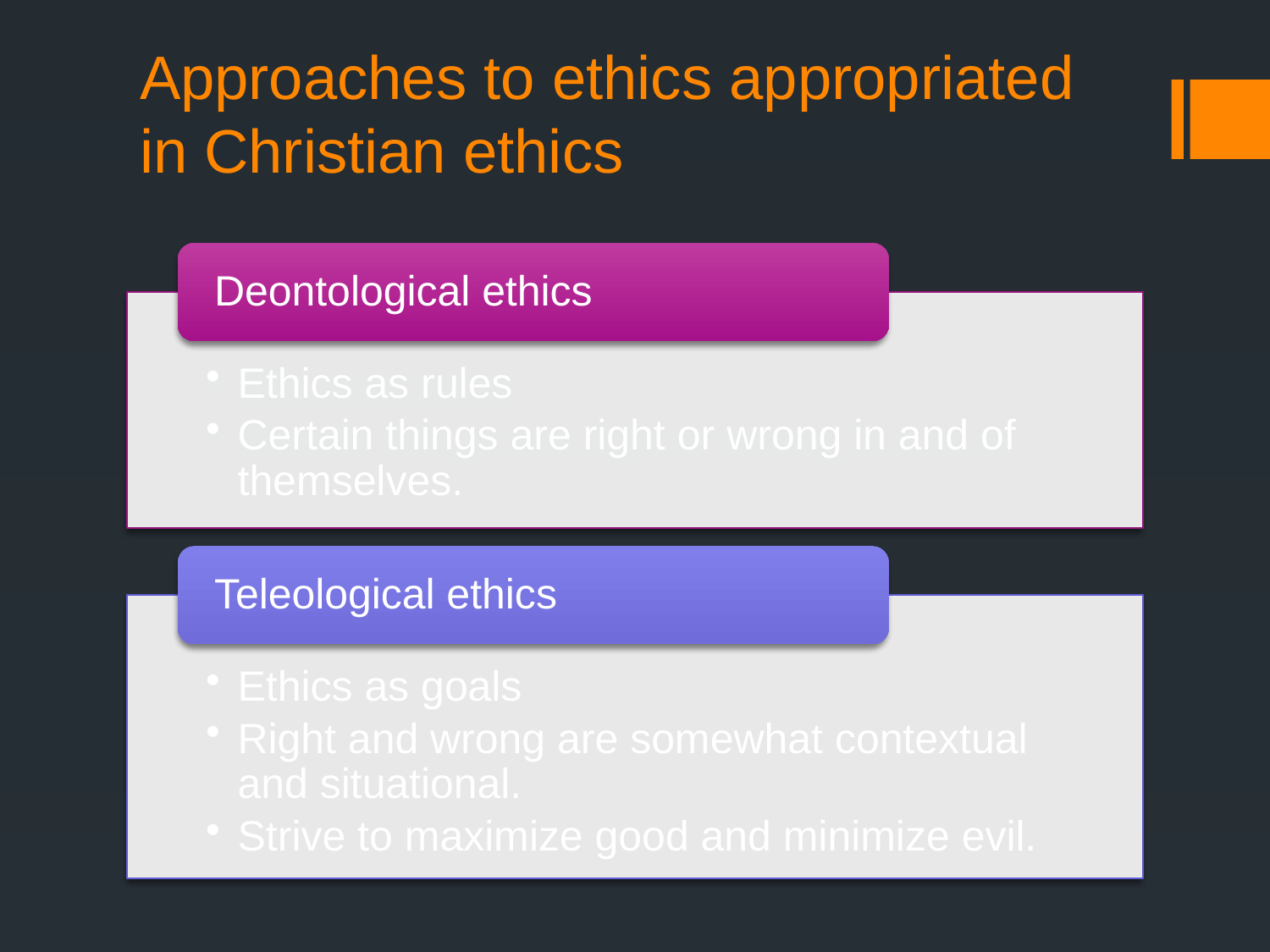

# Approaches to ethics appropriated in Christian ethics
Ethics as rules
Certain things are right or wrong in and of themselves.
Deontological ethics
Ethics as goals
Right and wrong are somewhat contextual and situational.
Strive to maximize good and minimize evil.
Teleological ethics